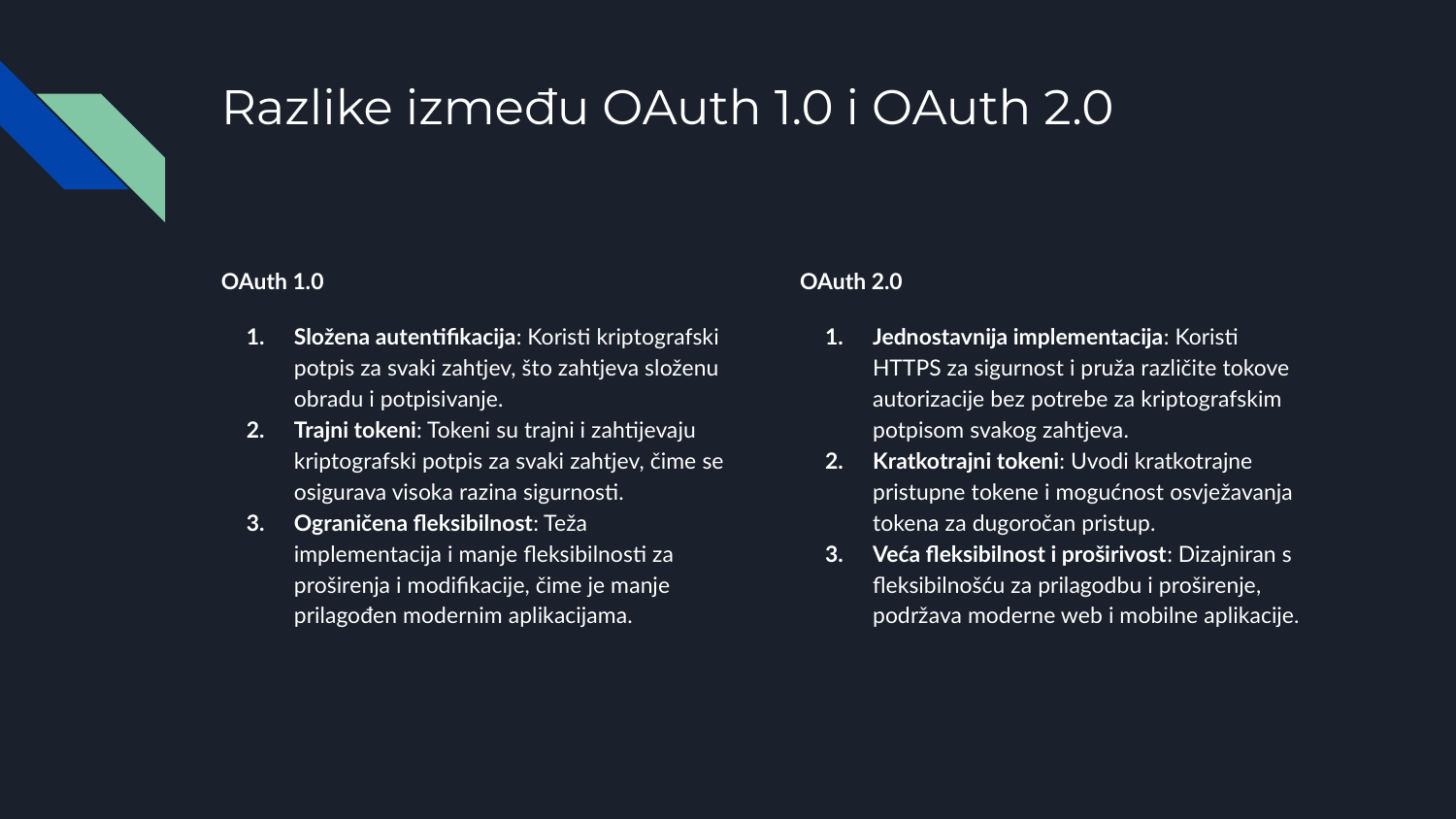

# Razlike između OAuth 1.0 i OAuth 2.0
OAuth 1.0
Složena autentifikacija: Koristi kriptografski potpis za svaki zahtjev, što zahtjeva složenu obradu i potpisivanje.
Trajni tokeni: Tokeni su trajni i zahtijevaju kriptografski potpis za svaki zahtjev, čime se osigurava visoka razina sigurnosti.
Ograničena fleksibilnost: Teža implementacija i manje fleksibilnosti za proširenja i modifikacije, čime je manje prilagođen modernim aplikacijama.
OAuth 2.0
Jednostavnija implementacija: Koristi HTTPS za sigurnost i pruža različite tokove autorizacije bez potrebe za kriptografskim potpisom svakog zahtjeva.
Kratkotrajni tokeni: Uvodi kratkotrajne pristupne tokene i mogućnost osvježavanja tokena za dugoročan pristup.
Veća fleksibilnost i proširivost: Dizajniran s fleksibilnošću za prilagodbu i proširenje, podržava moderne web i mobilne aplikacije.